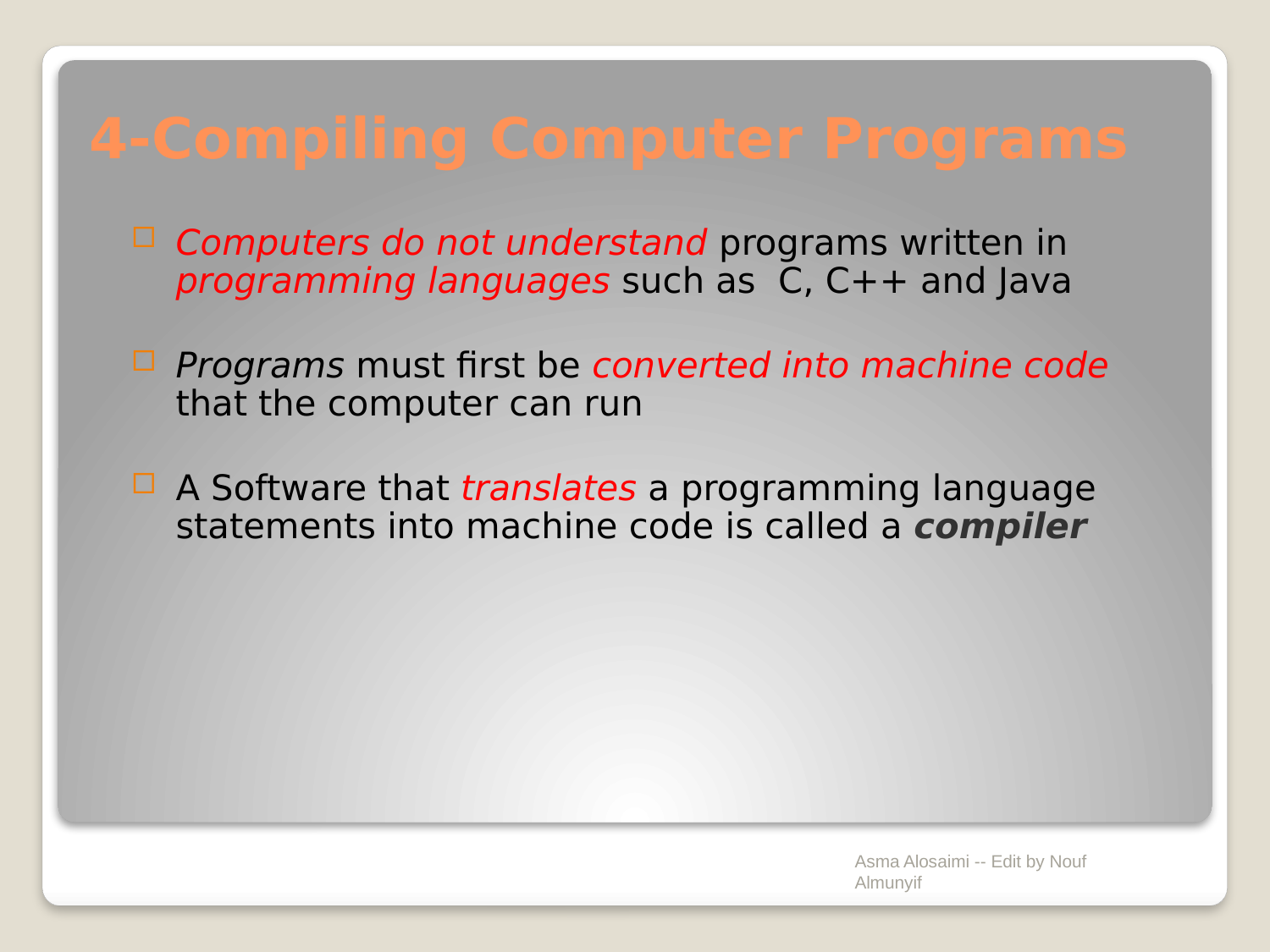

# 4-Compiling Computer Programs
Computers do not understand programs written in programming languages such as  C, C++ and Java

Programs must first be converted into machine code that the computer can run

A Software that translates a programming language statements into machine code is called a compiler

Asma Alosaimi -- Edit by Nouf Almunyif